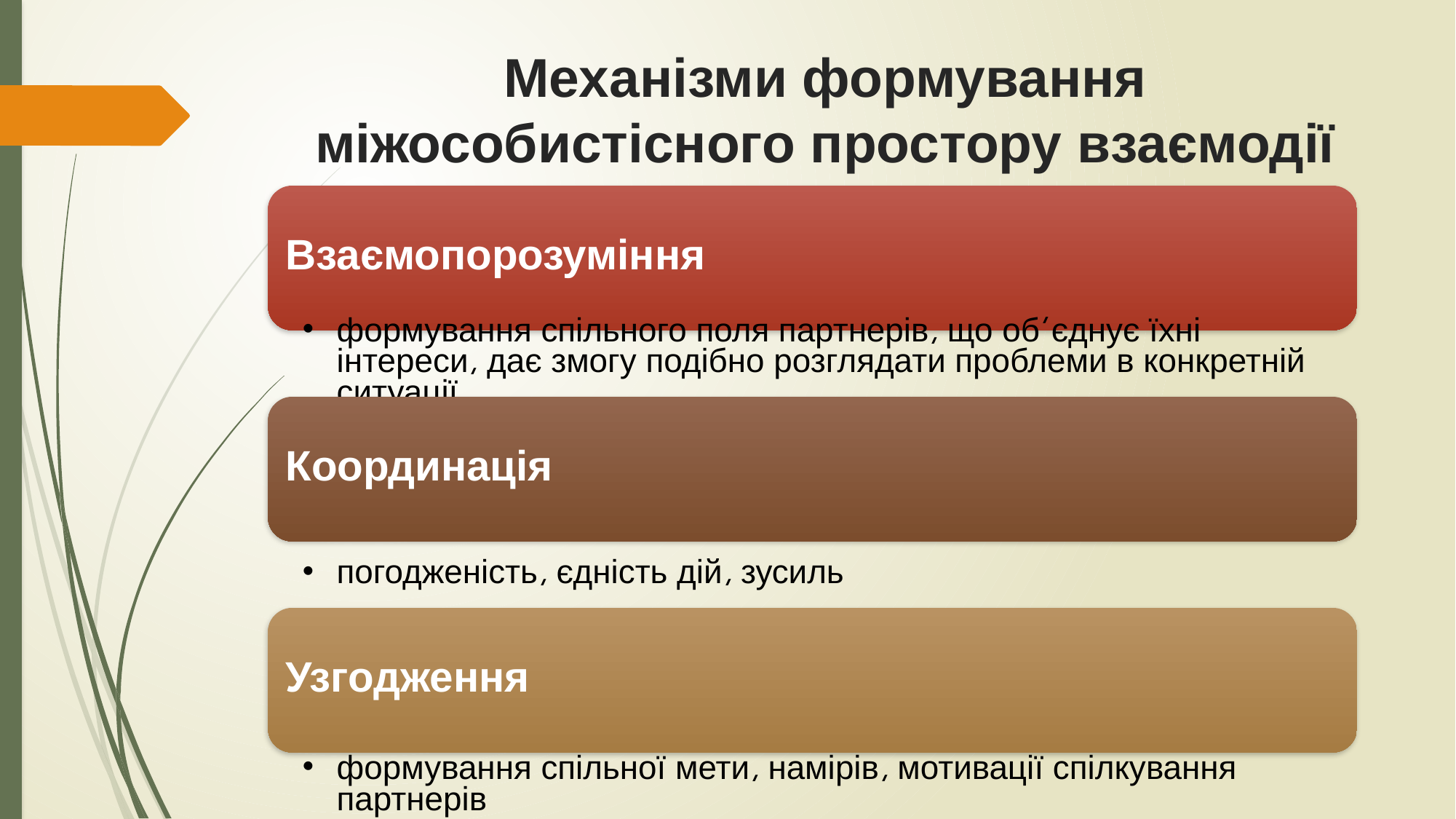

# Механізми формування міжособистісного простору взаємодії
Взаємопорозуміння
Координація
Узгодження
формування спільного поля партнерів, що об’єднує їхні інтереси, дає змогу подібно розглядати проблеми в конкретній ситуації
погодженість, єдність дій, зусиль
формування спільної мети, намірів, мотивації спілкування партнерів